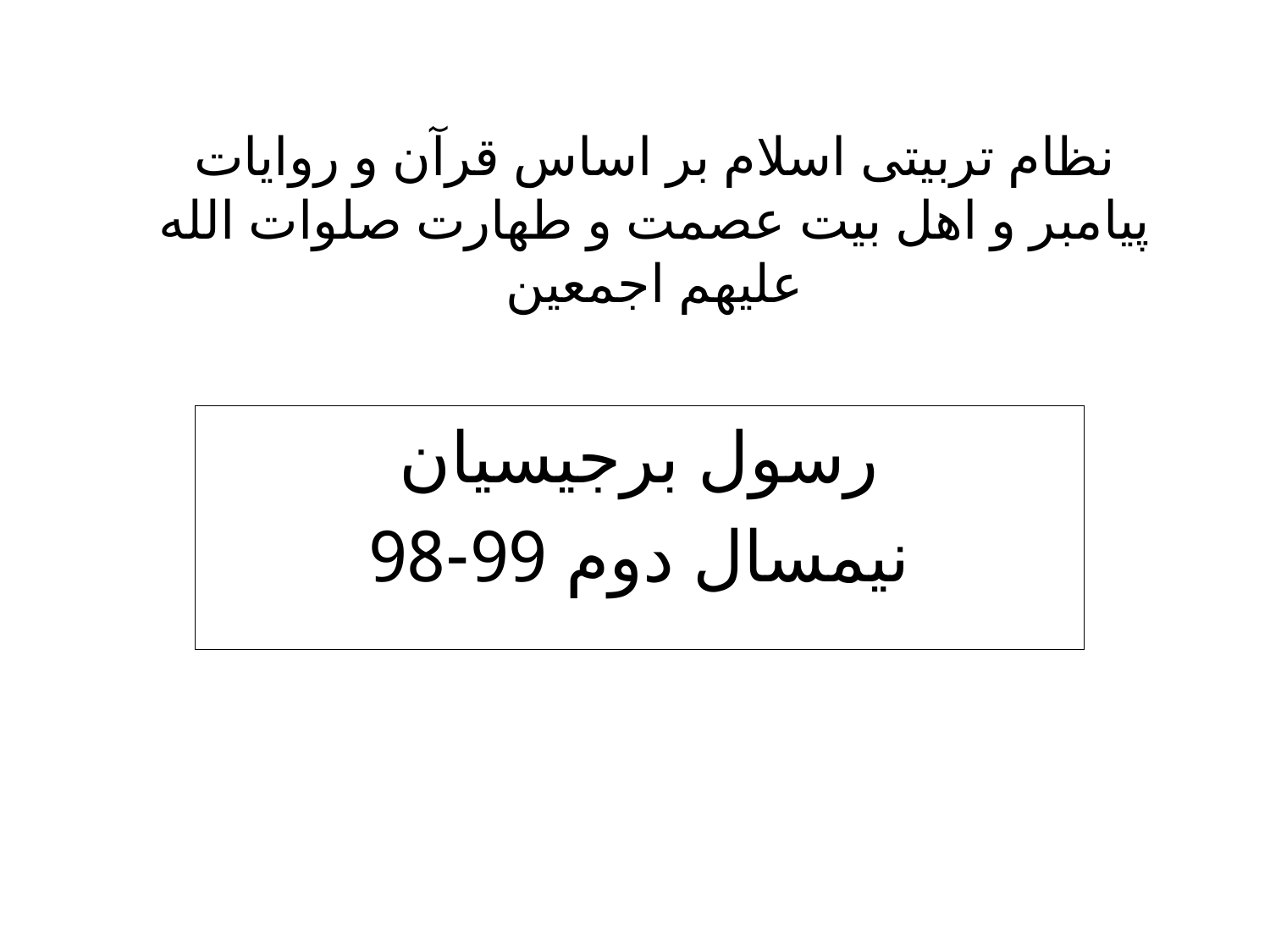

# نظام تربیتی اسلام بر اساس قرآن و روایات پیامبر و اهل بیت عصمت و طهارت صلوات الله علیهم اجمعین
رسول برجیسیان
نیمسال دوم 99-98